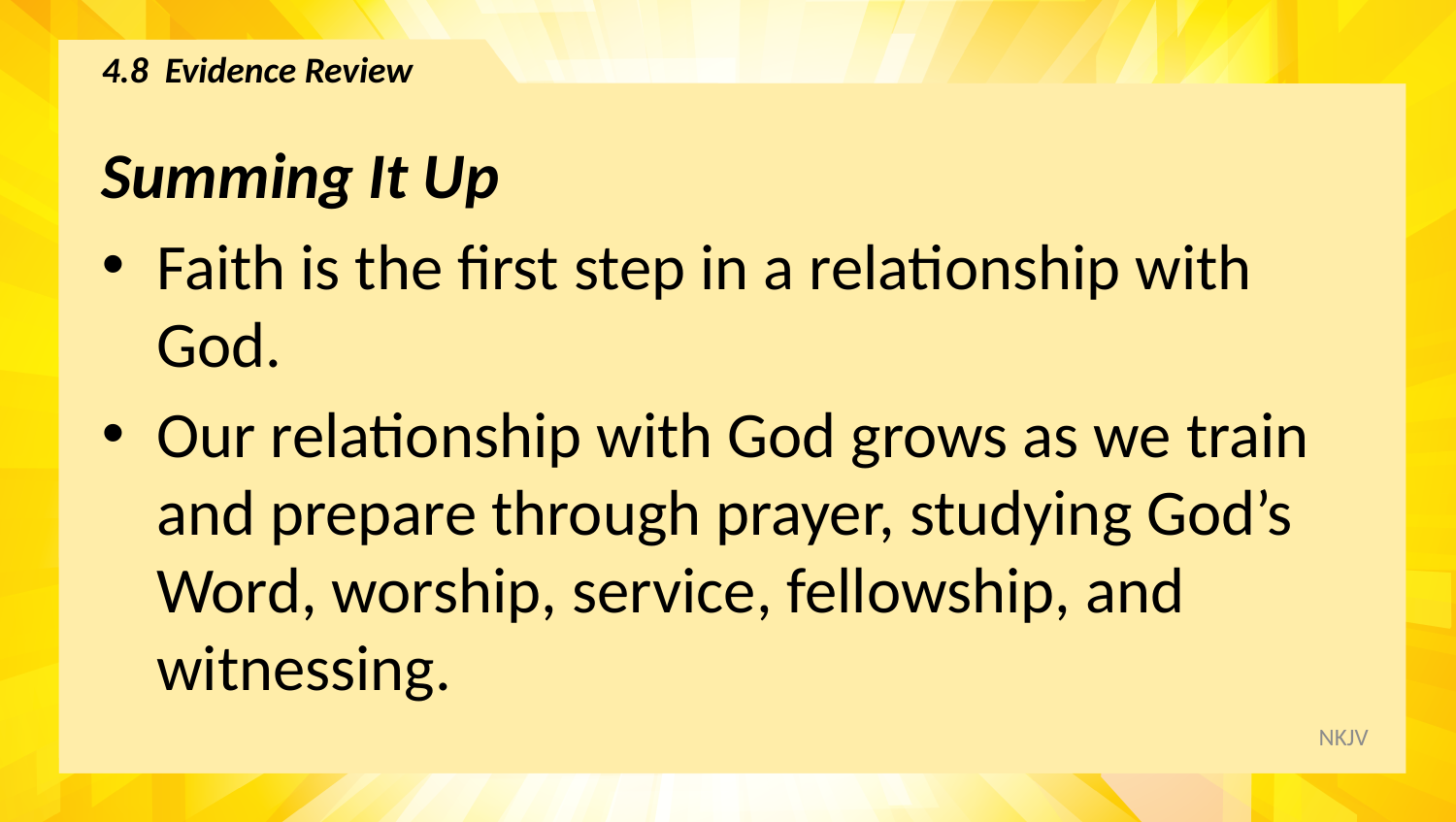

# 4.8  Evidence Review
Summing It Up
Faith is the first step in a relationship with God.
Our relationship with God grows as we train and prepare through prayer, studying God’s Word, worship, service, fellowship, and witnessing.
NKJV